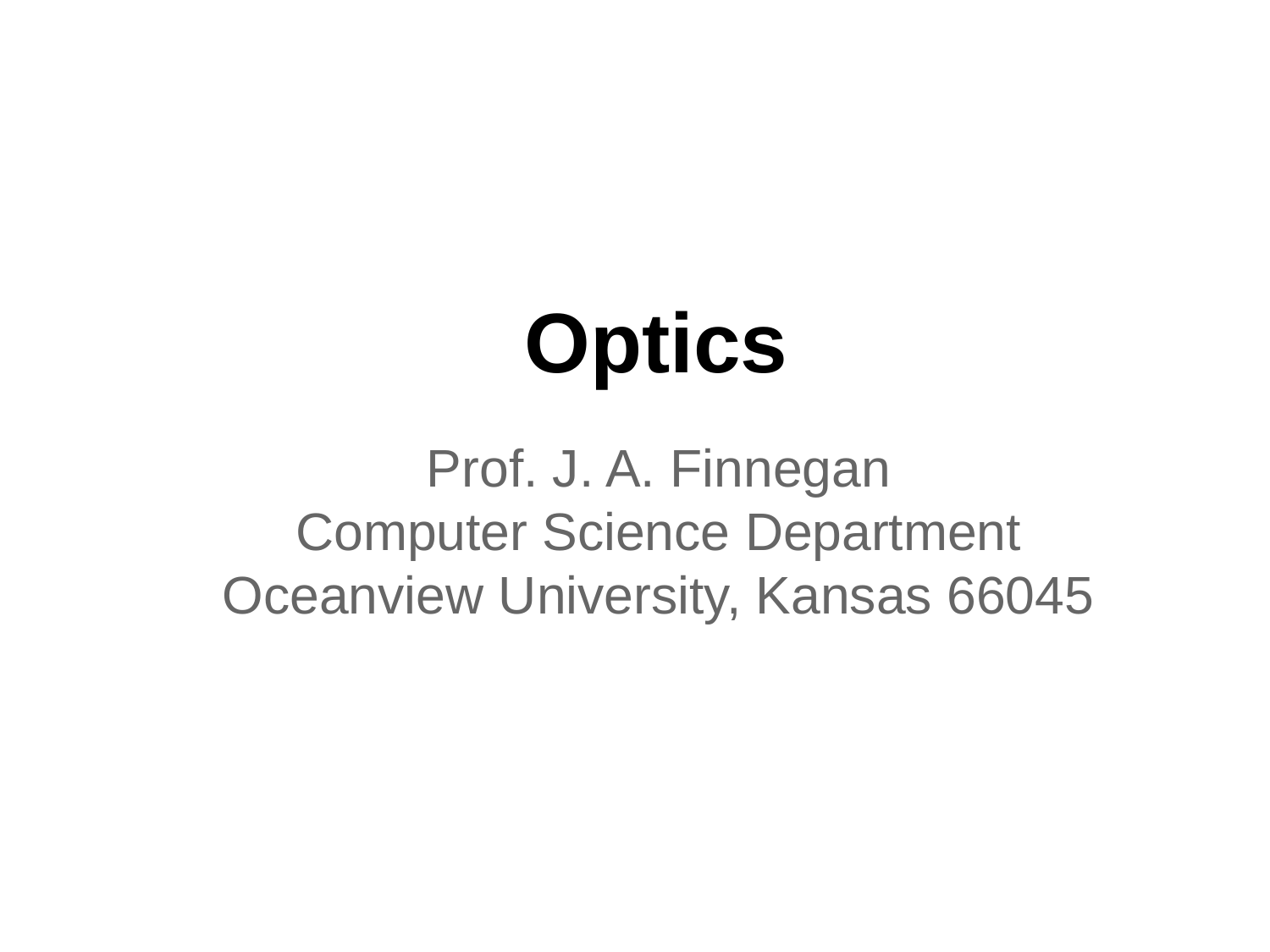

# Optics
Prof. J. A. Finnegan
Computer Science Department
Oceanview University, Kansas 66045